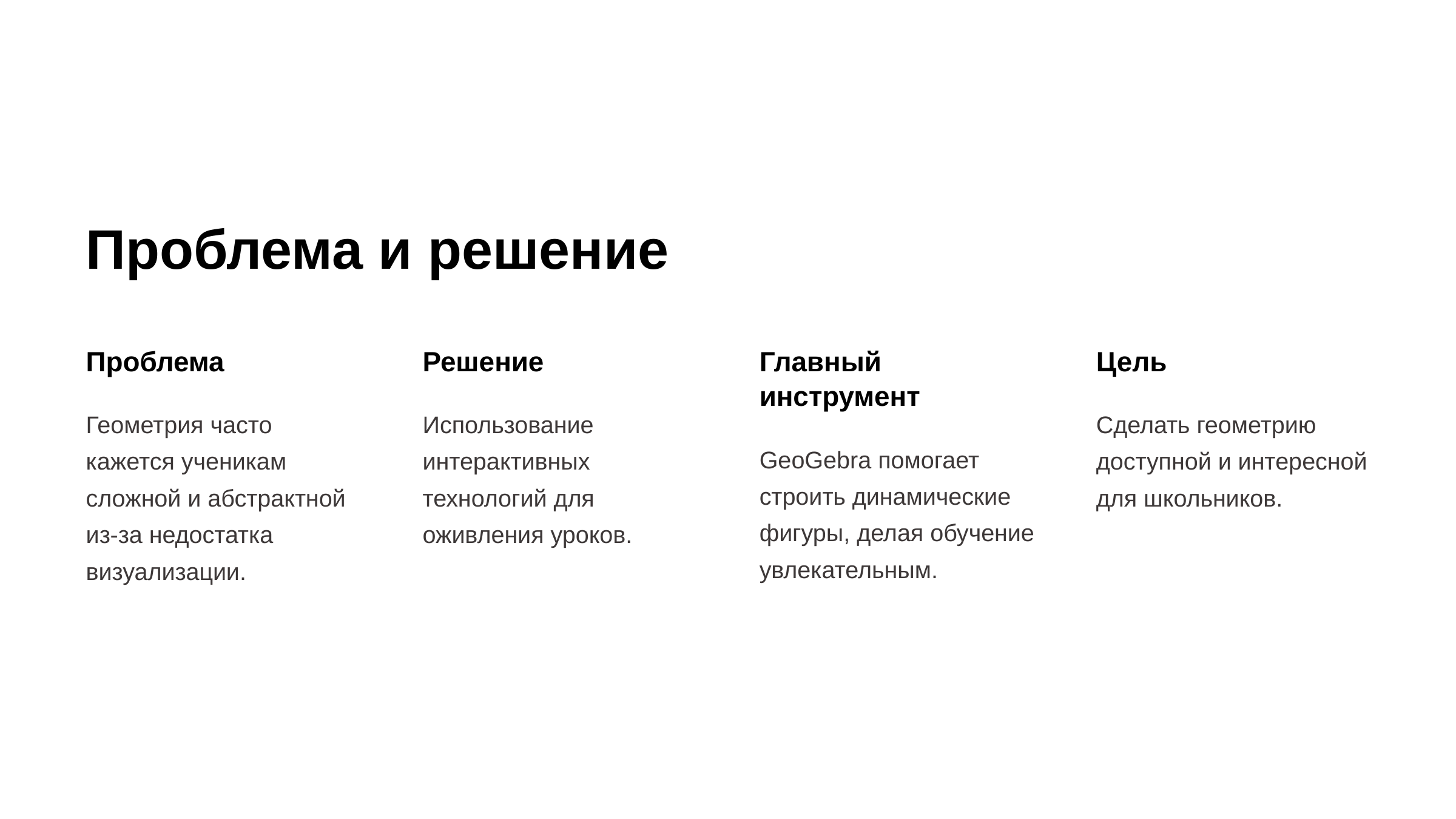

Проблема и решение
Проблема
Решение
Главный инструмент
Цель
Геометрия часто кажется ученикам сложной и абстрактной из-за недостатка визуализации.
Использование интерактивных технологий для оживления уроков.
Сделать геометрию доступной и интересной для школьников.
GeoGebra помогает строить динамические фигуры, делая обучение увлекательным.